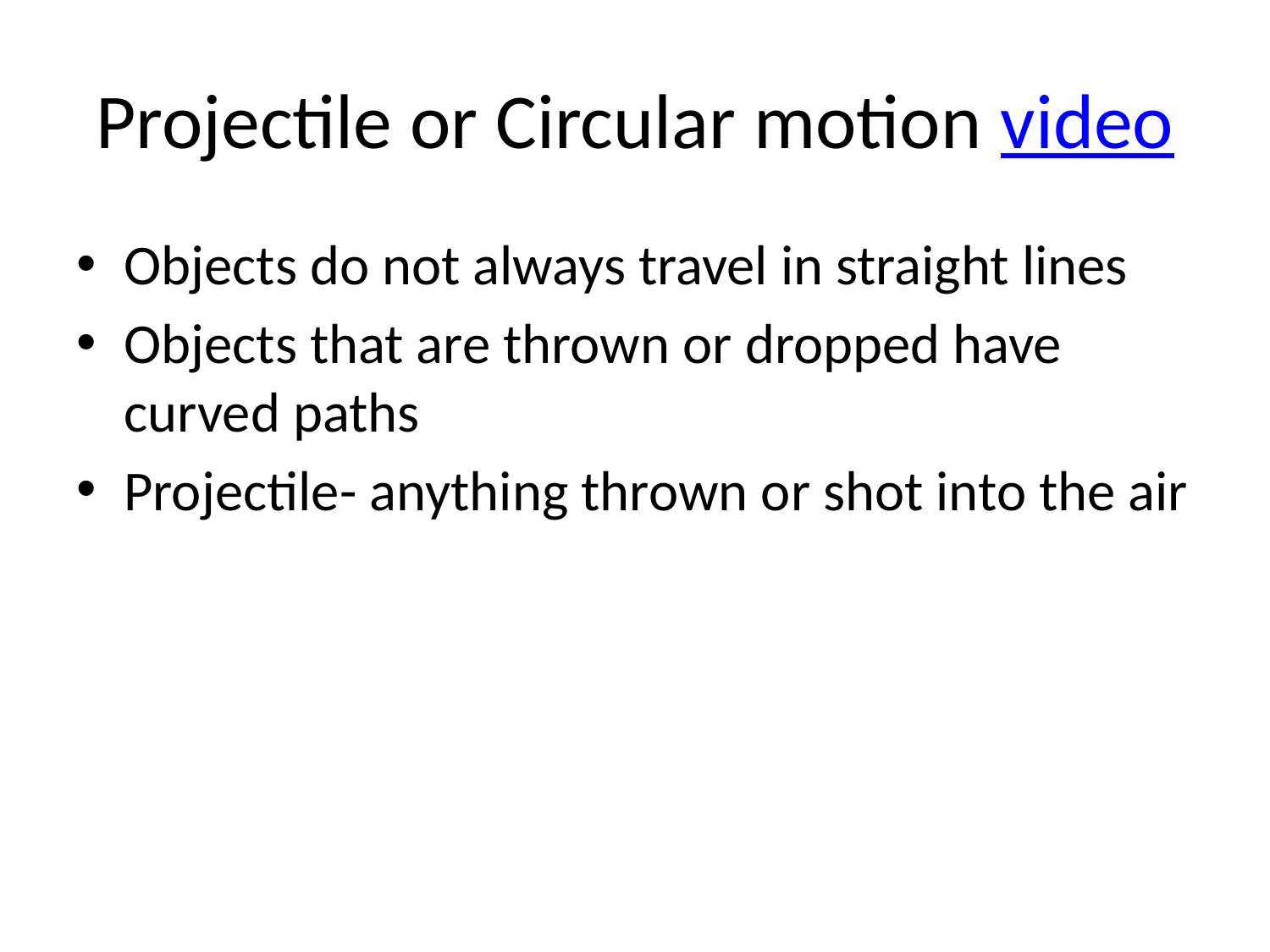

# Projectile or Circular motion video
Objects do not always travel in straight lines
Objects that are thrown or dropped have curved paths
Projectile- anything thrown or shot into the air